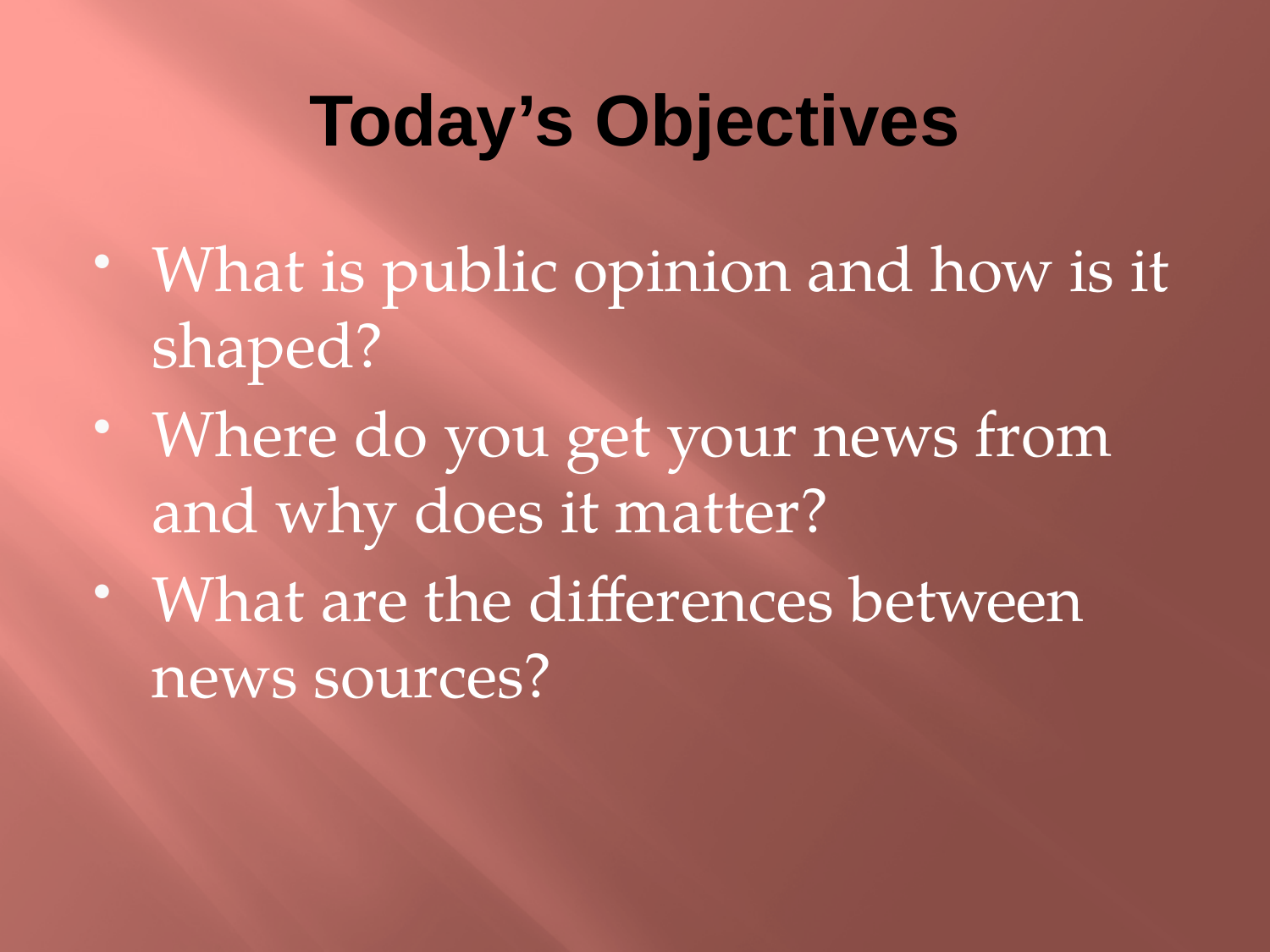

# Today’s Objectives
What is public opinion and how is it shaped?
Where do you get your news from and why does it matter?
What are the differences between news sources?